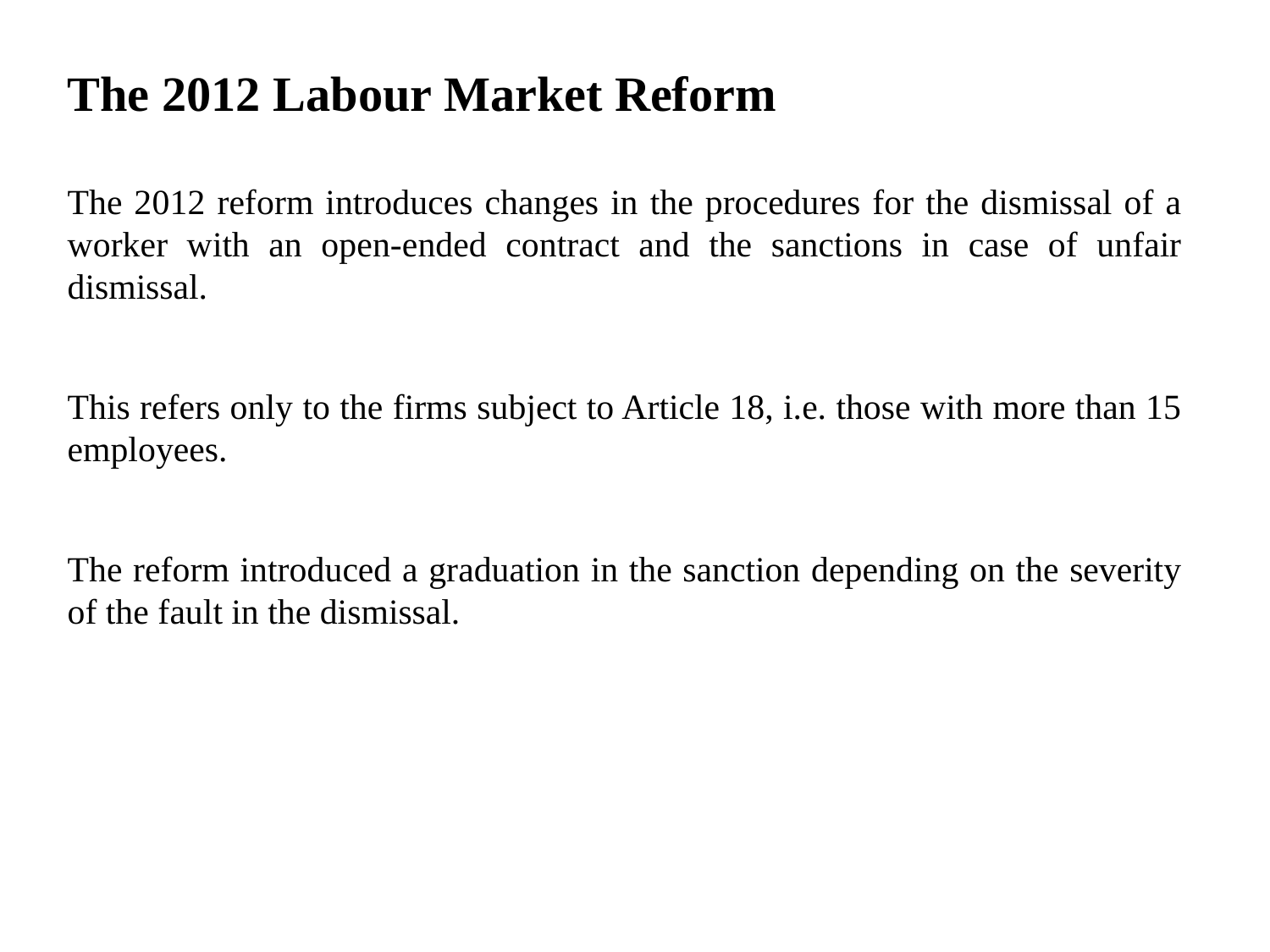

# The 2012 Labour Market Reform
The 2012 reform introduces changes in the procedures for the dismissal of a worker with an open-ended contract and the sanctions in case of unfair dismissal.

This refers only to the firms subject to Article 18, i.e. those with more than 15 employees.

The reform introduced a graduation in the sanction depending on the severity of the fault in the dismissal.